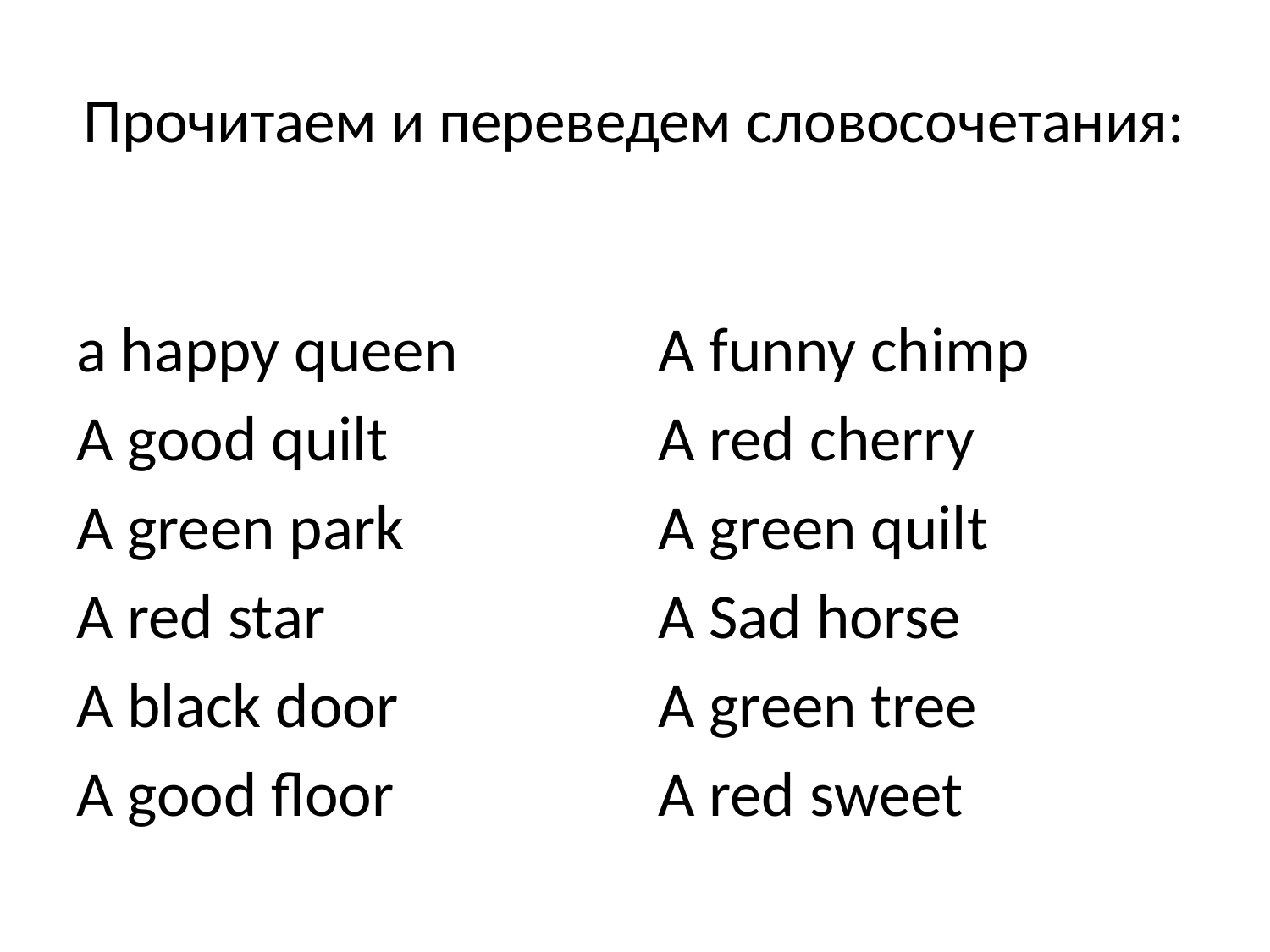

# Прочитаем и переведем словосочетания:

a happy queen
A good quilt
A green park
A red star
A black door
A good floor

А funny chimp
A red cherry
A green quilt
A Sad horse
A green tree
A red sweet